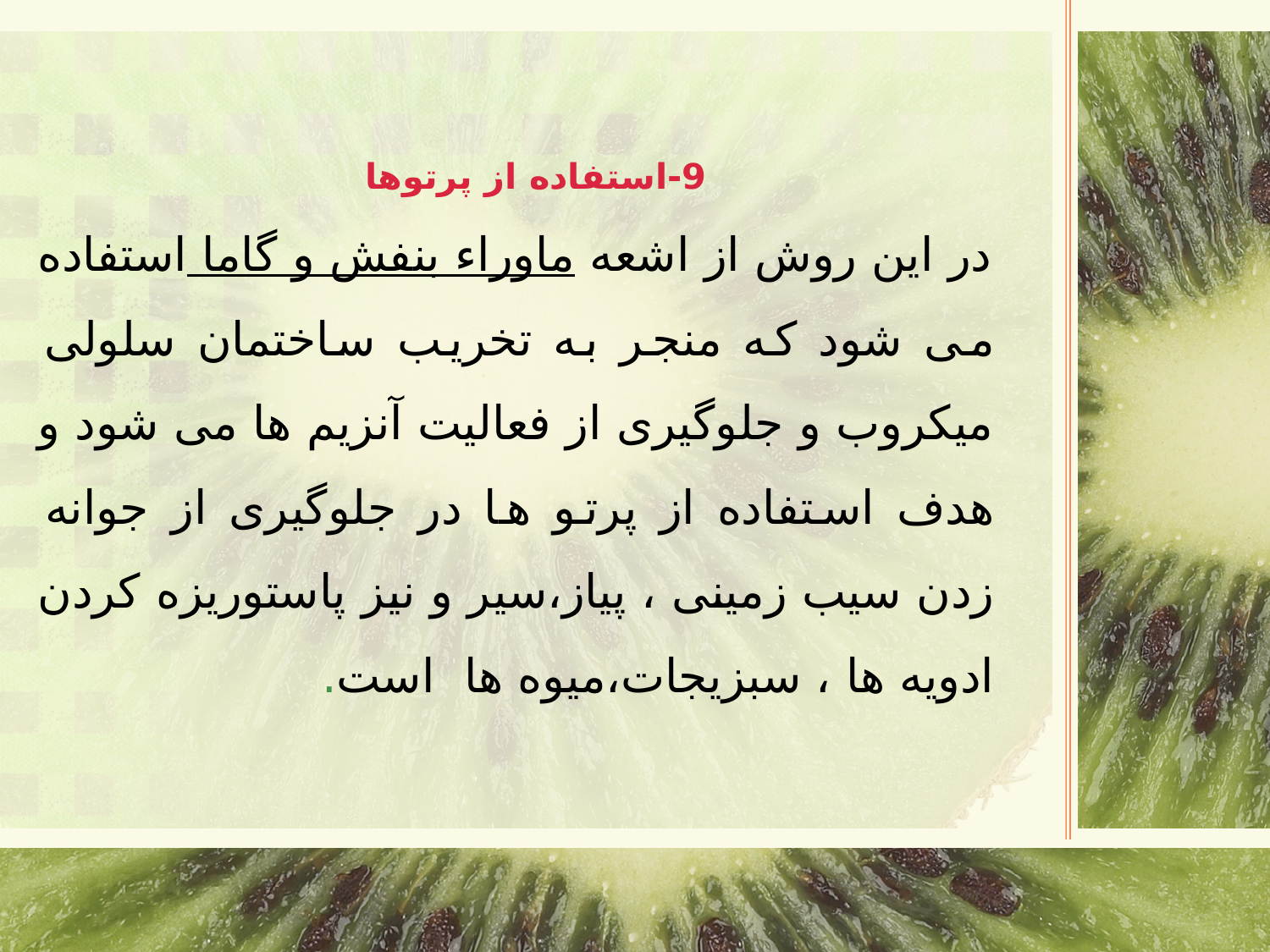

9-استفاده از پرتوها
در این روش از اشعه ماوراء بنفش و گاما استفاده می شود که منجر به تخریب ساختمان سلولی میکروب و جلوگیری از فعالیت آنزیم ها می شود و هدف استفاده از پرتو ها در جلوگیری از جوانه زدن سیب زمینی ، پیاز،سیر و نیز پاستوریزه کردن ادویه ها ، سبزیجات،میوه ها  است.